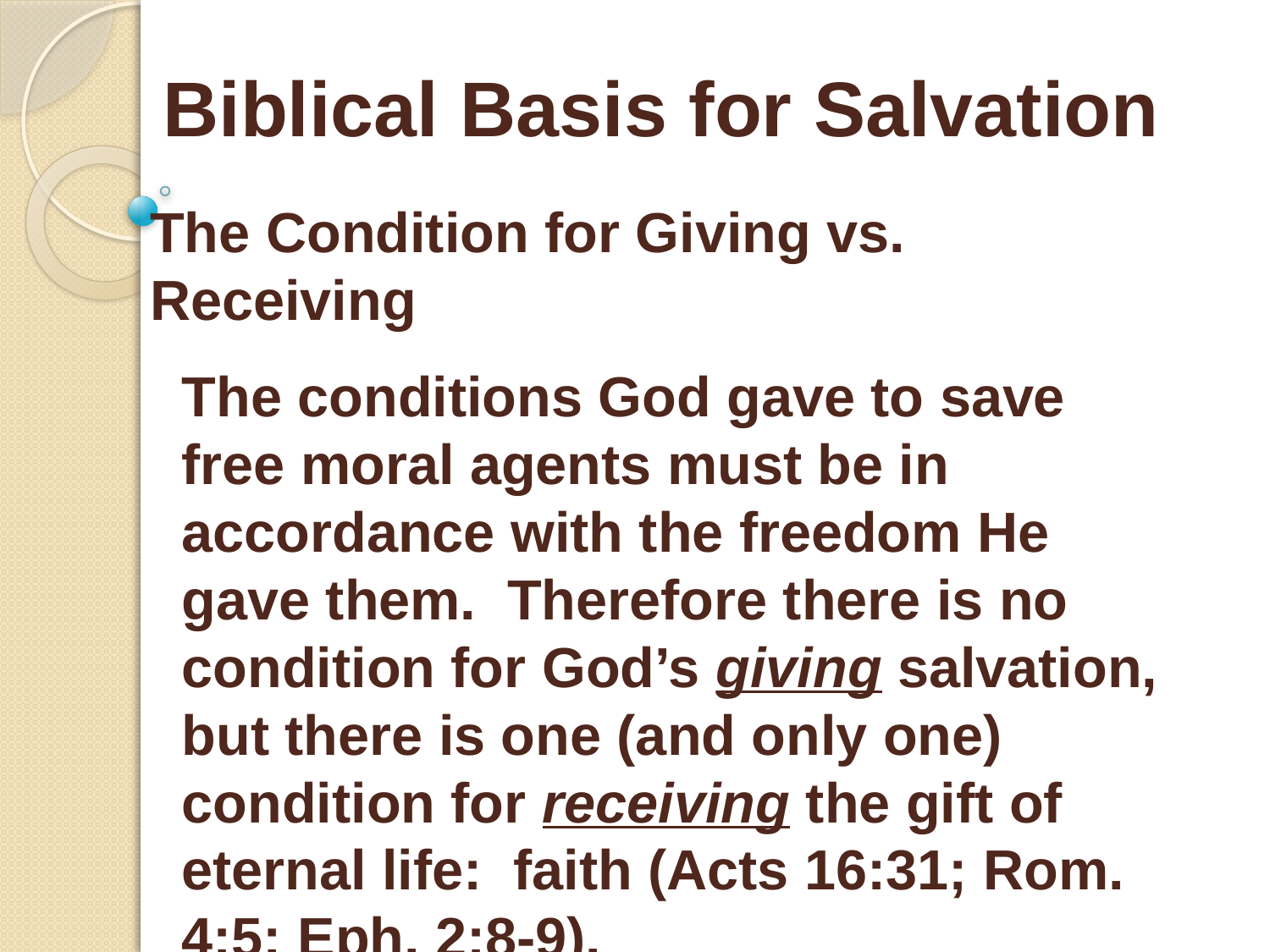

Biblical Basis for Salvation
The Condition for Giving vs. Receiving
The conditions God gave to save free moral agents must be in accordance with the freedom He gave them.  Therefore there is no condition for God’s giving salvation, but there is one (and only one) condition for receiving the gift of eternal life:  faith (Acts 16:31; Rom. 4:5; Eph. 2:8-9).